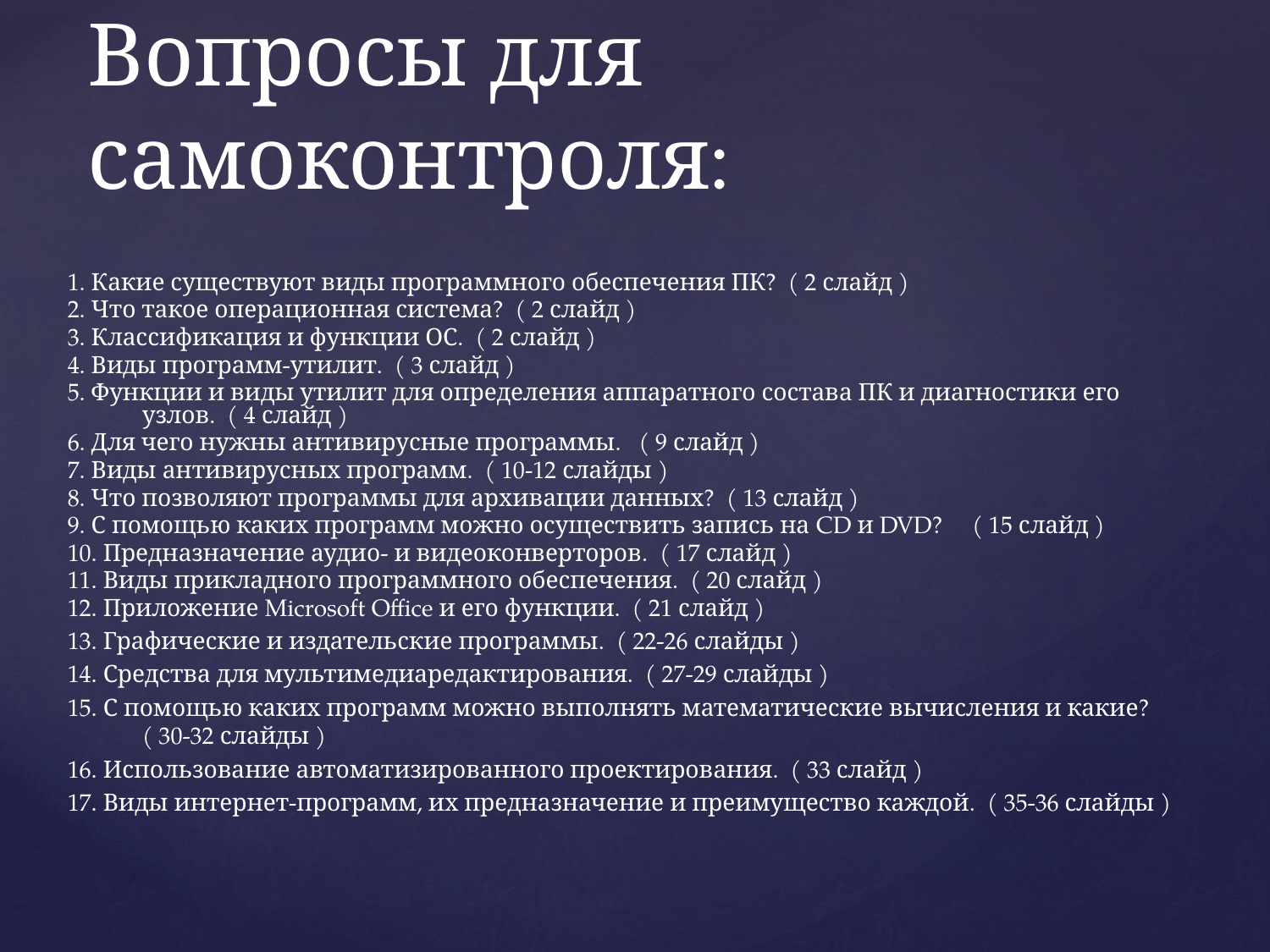

# Вопросы для самоконтроля:
1. Какие существуют виды программного обеспечения ПК?  ( 2 слайд )
2. Что такое операционная система?  ( 2 слайд )
3. Классификация и функции ОС.  ( 2 слайд )
4. Виды программ-утилит.  ( 3 слайд )
5. Функции и виды утилит для определения аппаратного состава ПК и диагностики его узлов.  ( 4 слайд )
6. Для чего нужны антивирусные программы.   ( 9 слайд )
7. Виды антивирусных программ.  ( 10-12 слайды )
8. Что позволяют программы для архивации данных?  ( 13 слайд )
9. С помощью каких программ можно осуществить запись на CD и DVD?     ( 15 слайд )
10. Предназначение аудио- и видеоконверторов.  ( 17 слайд )
11. Виды прикладного программного обеспечения.  ( 20 слайд )
12. Приложение Microsoft Office и его функции.  ( 21 слайд )
13. Графические и издательские программы.  ( 22-26 слайды )
14. Средства для мультимедиаредактирования.  ( 27-29 слайды )
15. С помощью каких программ можно выполнять математические вычисления и какие?  ( 30-32 слайды )
16. Использование автоматизированного проектирования.  ( 33 слайд )
17. Виды интернет-программ, их предназначение и преимущество каждой.  ( 35-36 слайды )